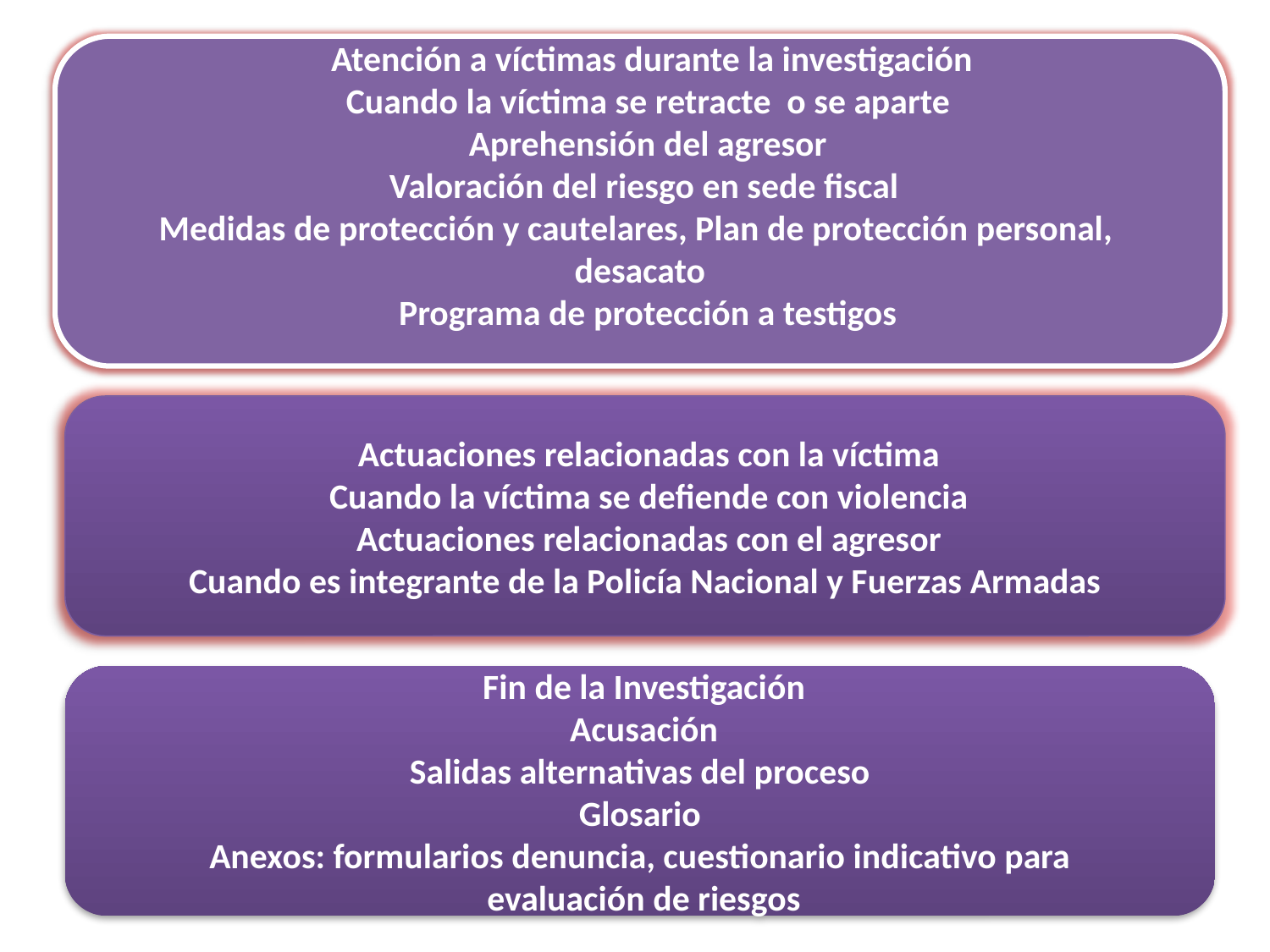

Atención a víctimas durante la investigación
  Cuando la víctima se retracte  o se aparte
  Aprehensión del agresor
 Valoración del riesgo en sede fiscal
 Medidas de protección y cautelares, Plan de protección personal,   desacato
  Programa de protección a testigos

#

 Actuaciones relacionadas con la víctima
 Cuando la víctima se defiende con violencia
 Actuaciones relacionadas con el agresor
Cuando es integrante de la Policía Nacional y Fuerzas Armadas
 Fin de la Investigación
 Acusación
Salidas alternativas del proceso
Glosario
Anexos: formularios denuncia, cuestionario indicativo para
 evaluación de riesgos